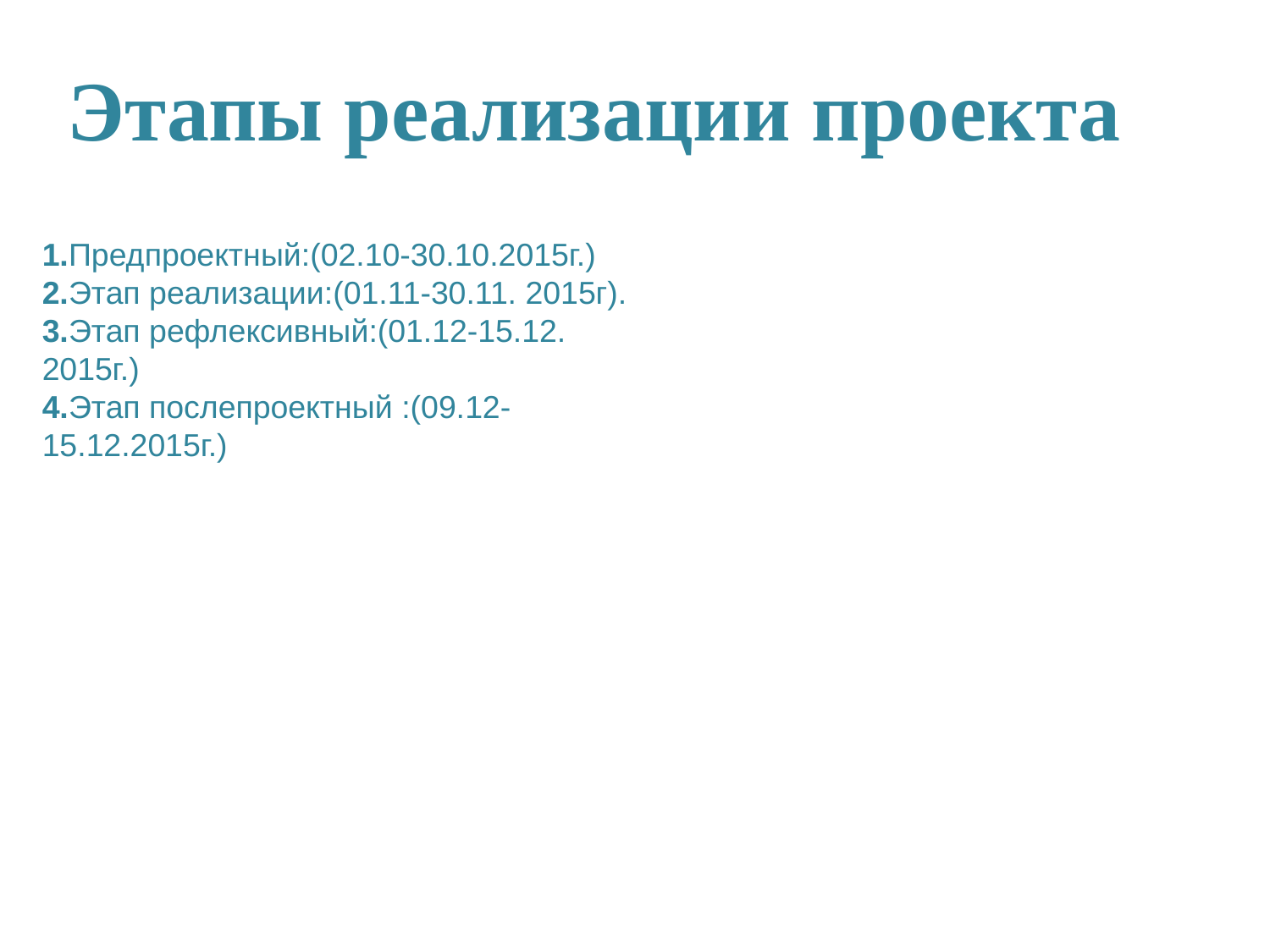

Этапы реализации проекта
1.Предпроектный:(02.10-30.10.2015г.)
2.Этап реализации:(01.11-30.11. 2015г).
3.Этап рефлексивный:(01.12-15.12. 2015г.)
4.Этап послепроектный :(09.12-15.12.2015г.)